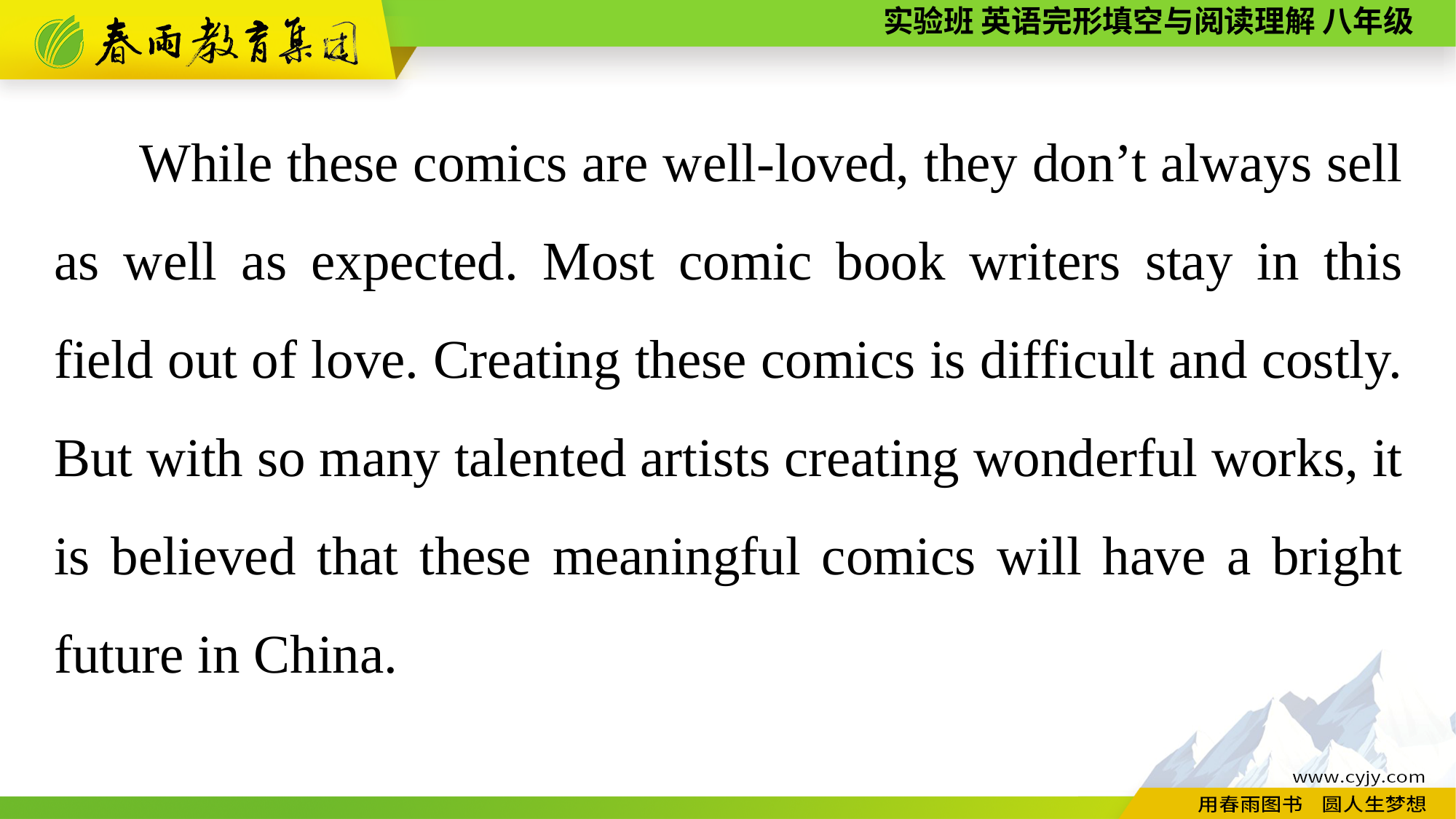

While these comics are well-loved, they don’t always sell as well as expected. Most comic book writers stay in this field out of love. Creating these comics is difficult and costly. But with so many talented artists creating wonderful works, it is believed that these meaningful comics will have a bright future in China.